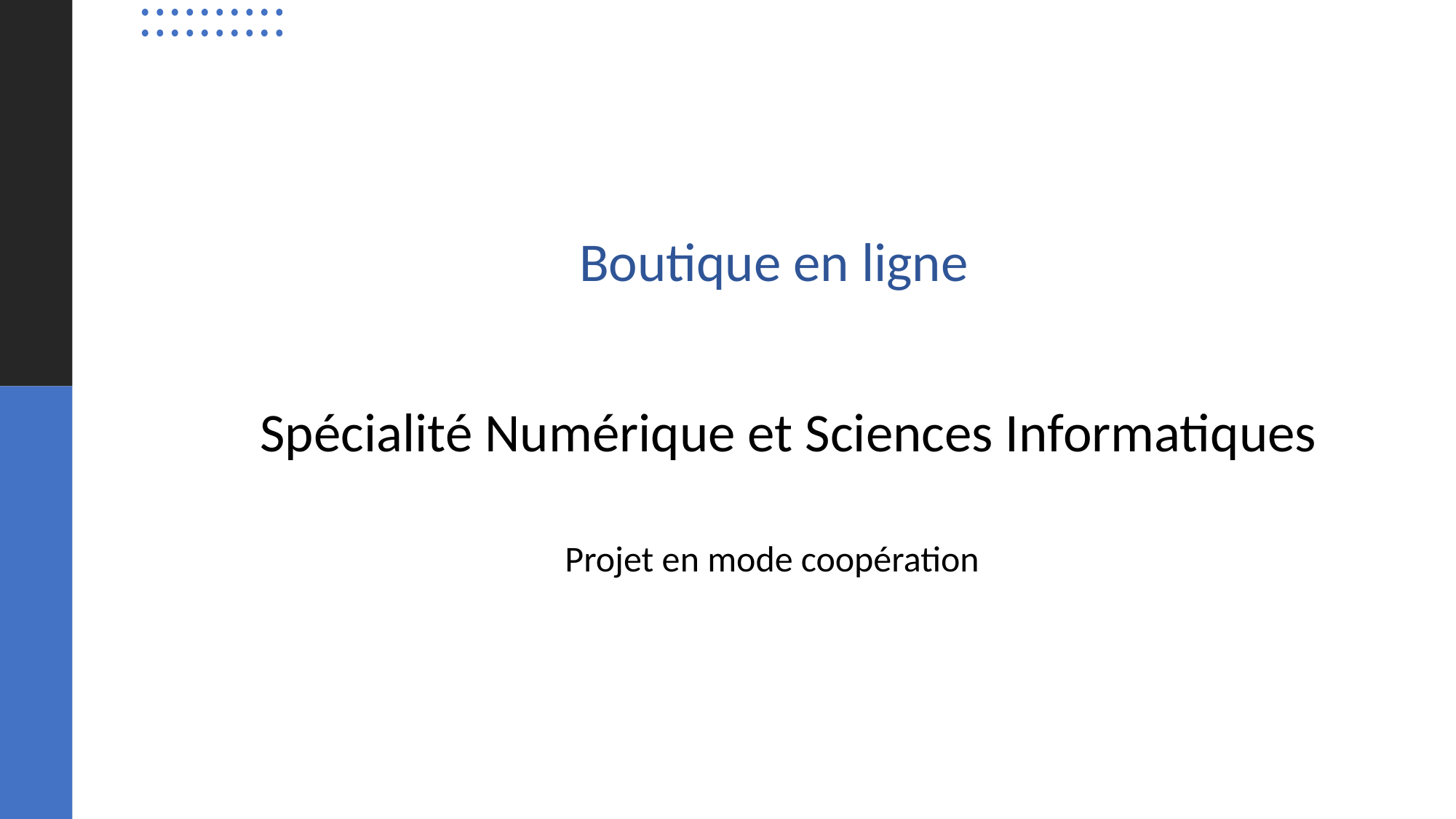

Boutique en ligne

Spécialité Numérique et Sciences Informatiques
Projet en mode coopération